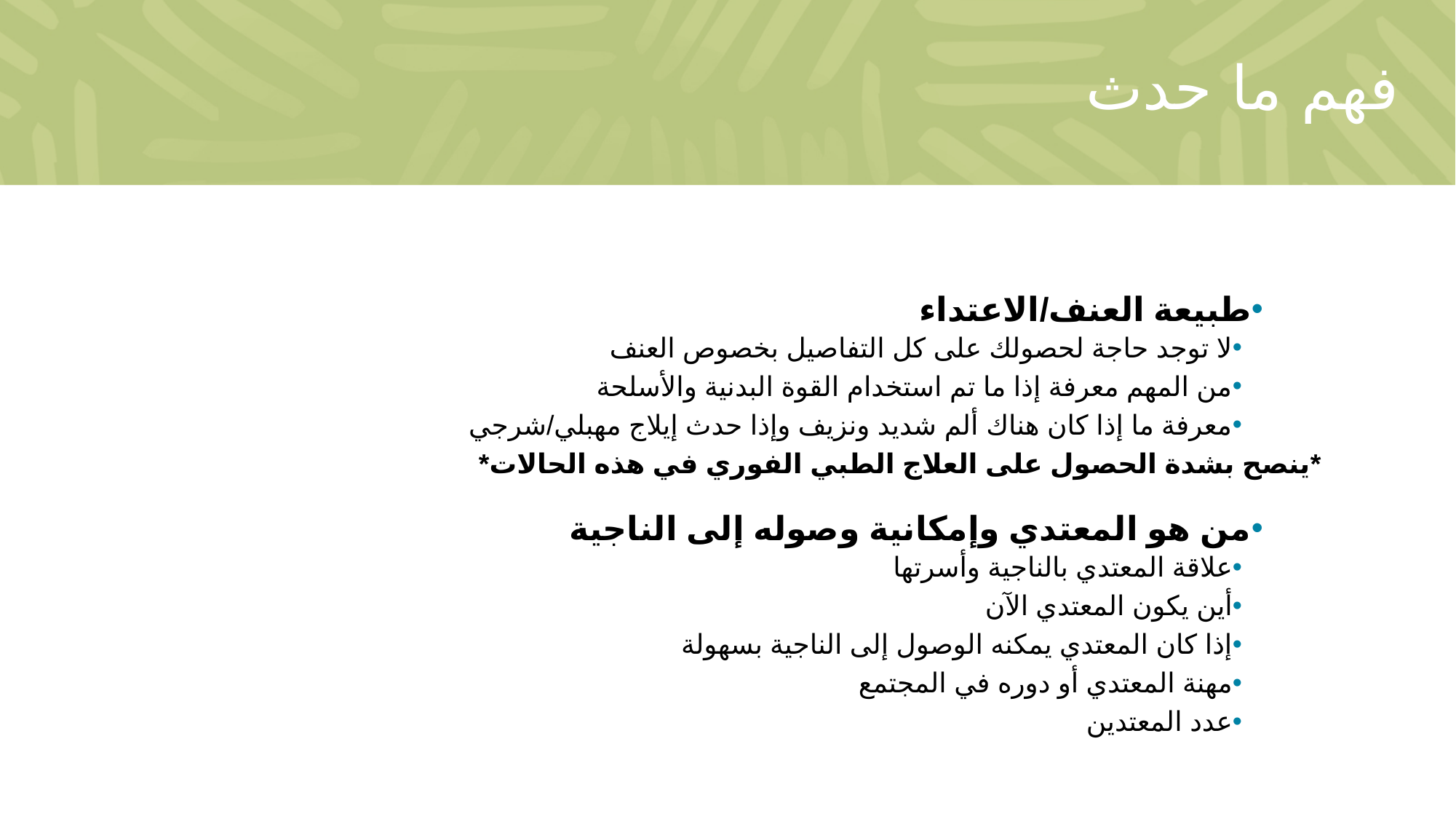

# فهم ما حدث
طبيعة العنف/الاعتداء
لا توجد حاجة لحصولك على كل التفاصيل بخصوص العنف
من المهم معرفة إذا ما تم استخدام القوة البدنية والأسلحة
معرفة ما إذا كان هناك ألم شديد ونزيف وإذا حدث إيلاج مهبلي/شرجي
*ينصح بشدة الحصول على العلاج الطبي الفوري في هذه الحالات*
من هو المعتدي وإمكانية وصوله إلى الناجية
علاقة المعتدي بالناجية وأسرتها
أين يكون المعتدي الآن
إذا كان المعتدي يمكنه الوصول إلى الناجية بسهولة
مهنة المعتدي أو دوره في المجتمع
عدد المعتدين